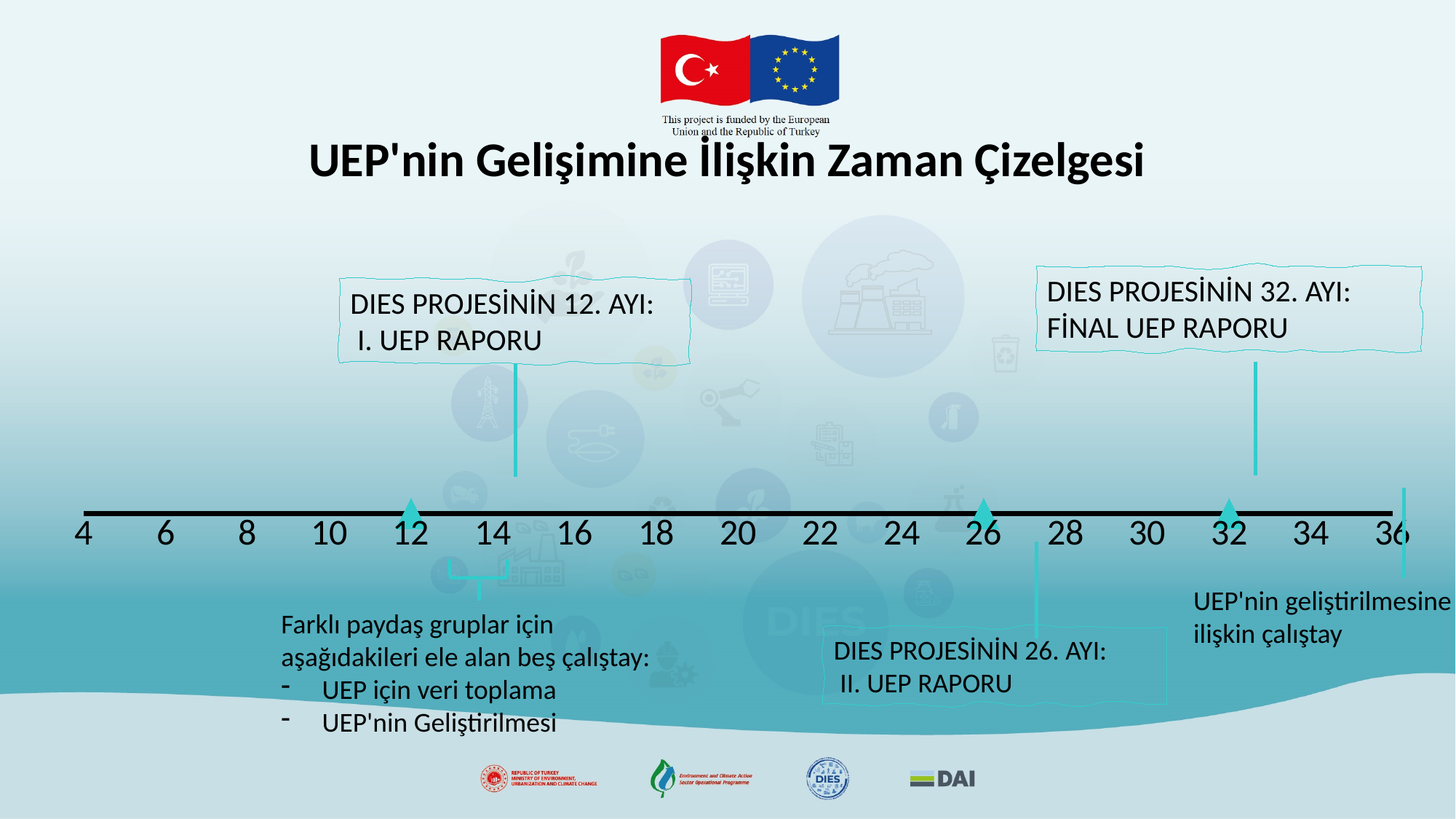

# UEP'nin Gelişimine İlişkin Zaman Çizelgesi
DIES PROJESİNİN 32. AYI: FİNAL UEP RAPORU
DIES PROJESİNİN 12. AYI:
 I. UEP RAPORU

### Chart

| Category | Y-Değerleri |
|---|---|
UEP'nin geliştirilmesine ilişkin çalıştay
Farklı paydaş gruplar için aşağıdakileri ele alan beş çalıştay:
UEP için veri toplama
UEP'nin Geliştirilmesi
DIES PROJESİNİN 26. AYI:
 II. UEP RAPORU